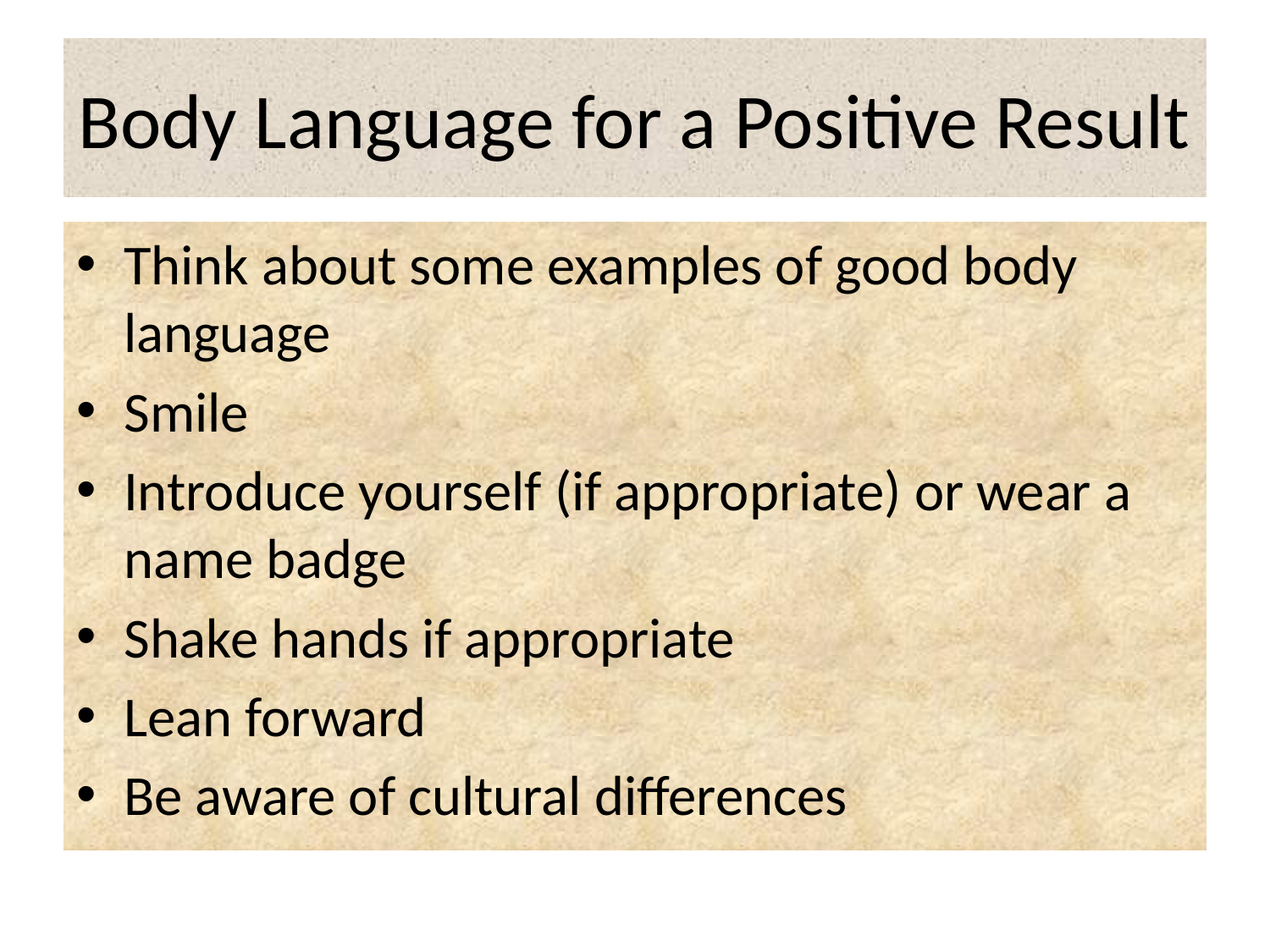

# Body Language for a Positive Result
Think about some examples of good body language
Smile
Introduce yourself (if appropriate) or wear a name badge
Shake hands if appropriate
Lean forward
Be aware of cultural differences